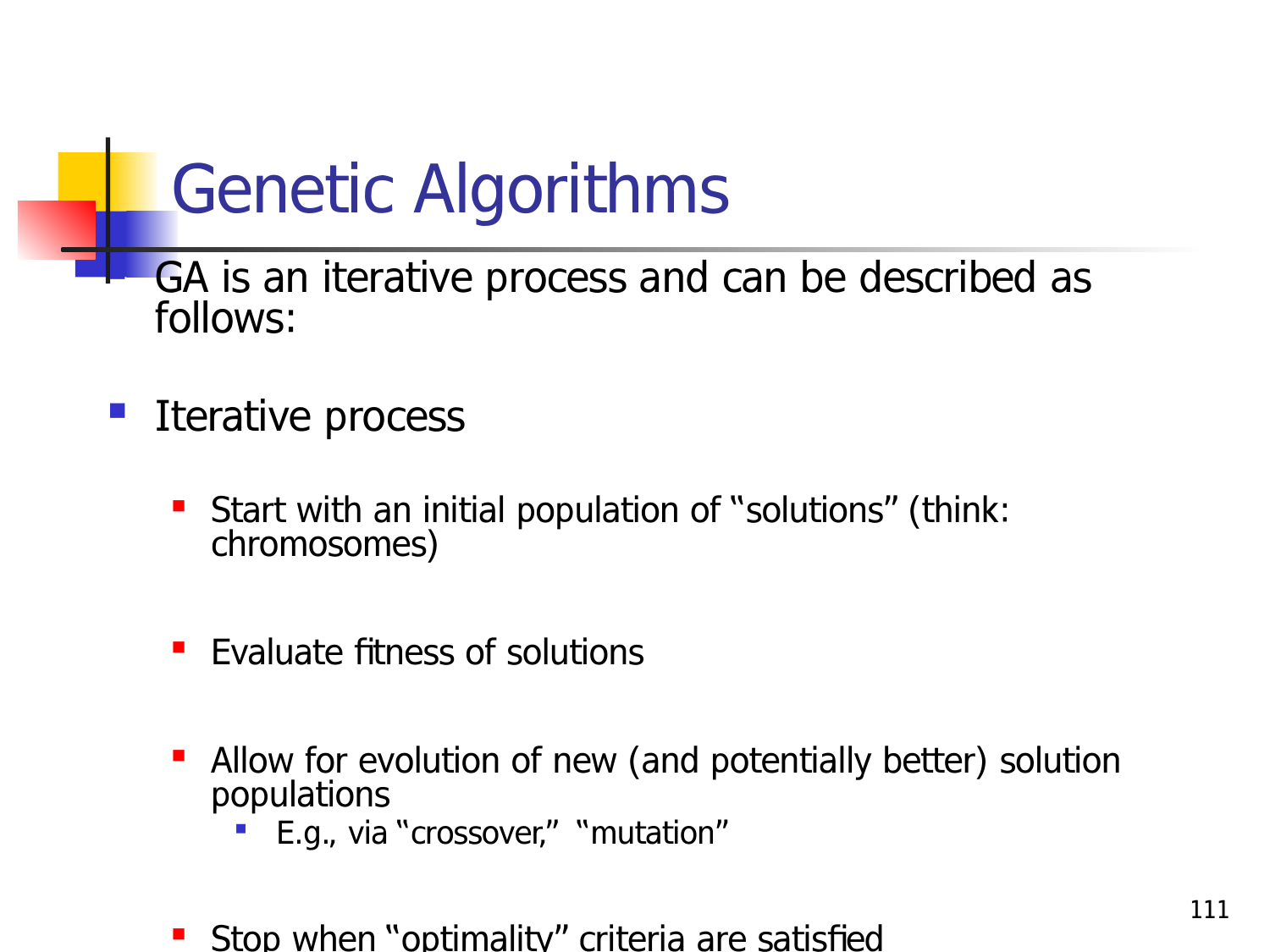

# Genetic Algorithms
GA is an iterative process and can be described as follows:

Iterative process

Start with an initial population of “solutions” (think:  chromosomes)

Evaluate fitness of solutions

Allow for evolution of new (and potentially better) solution populations
 E.g., via “crossover,”  “mutation”

Stop when “optimality” criteria are satisfied
111